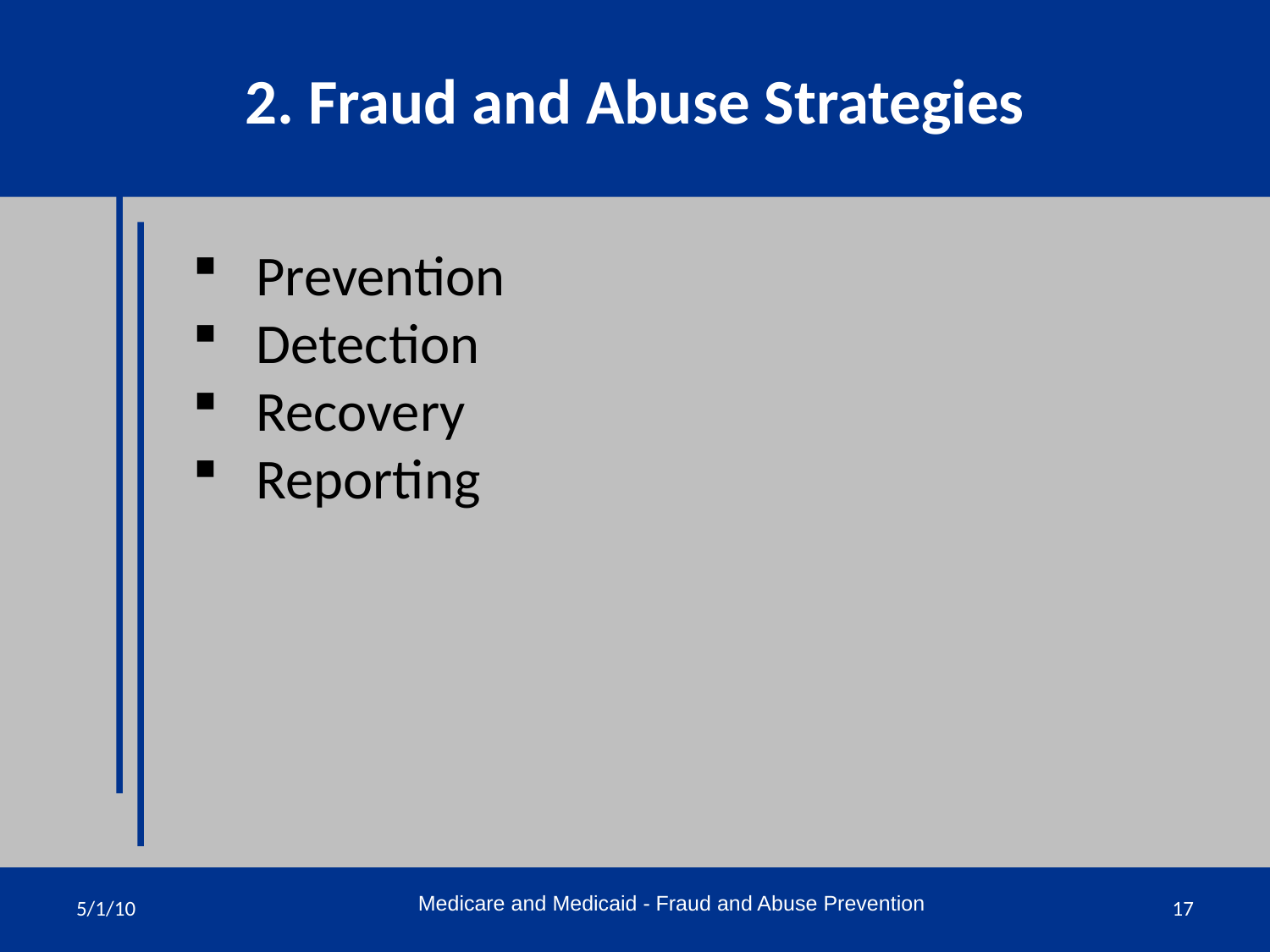

2. Fraud and Abuse Strategies
Prevention
Detection
Recovery
Reporting

Medicare and Medicaid - Fraud and Abuse Prevention
5/1/10
17